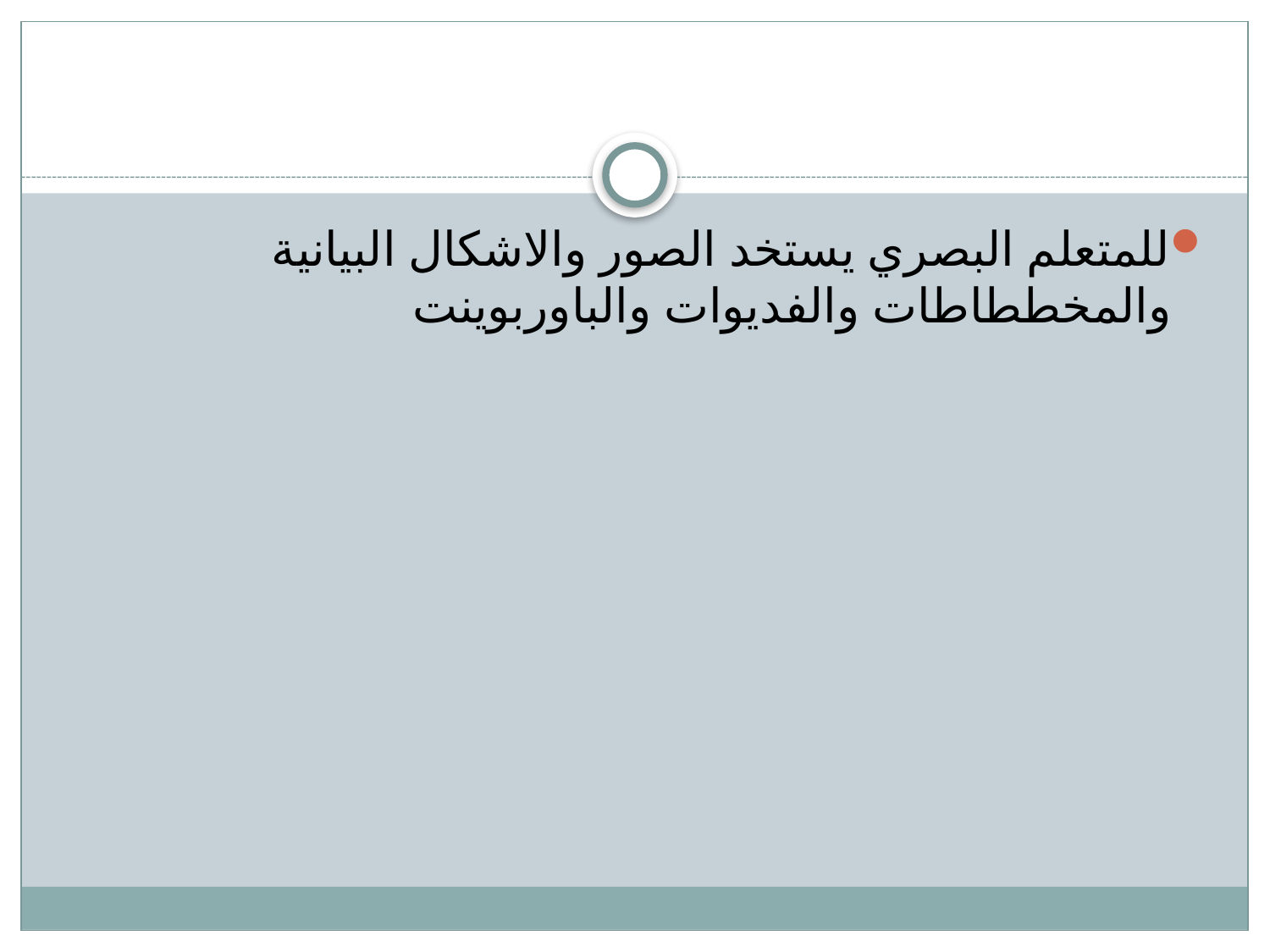

#
للمتعلم البصري يستخد الصور والاشكال البيانية والمخططاطات والفديوات والباوربوينت